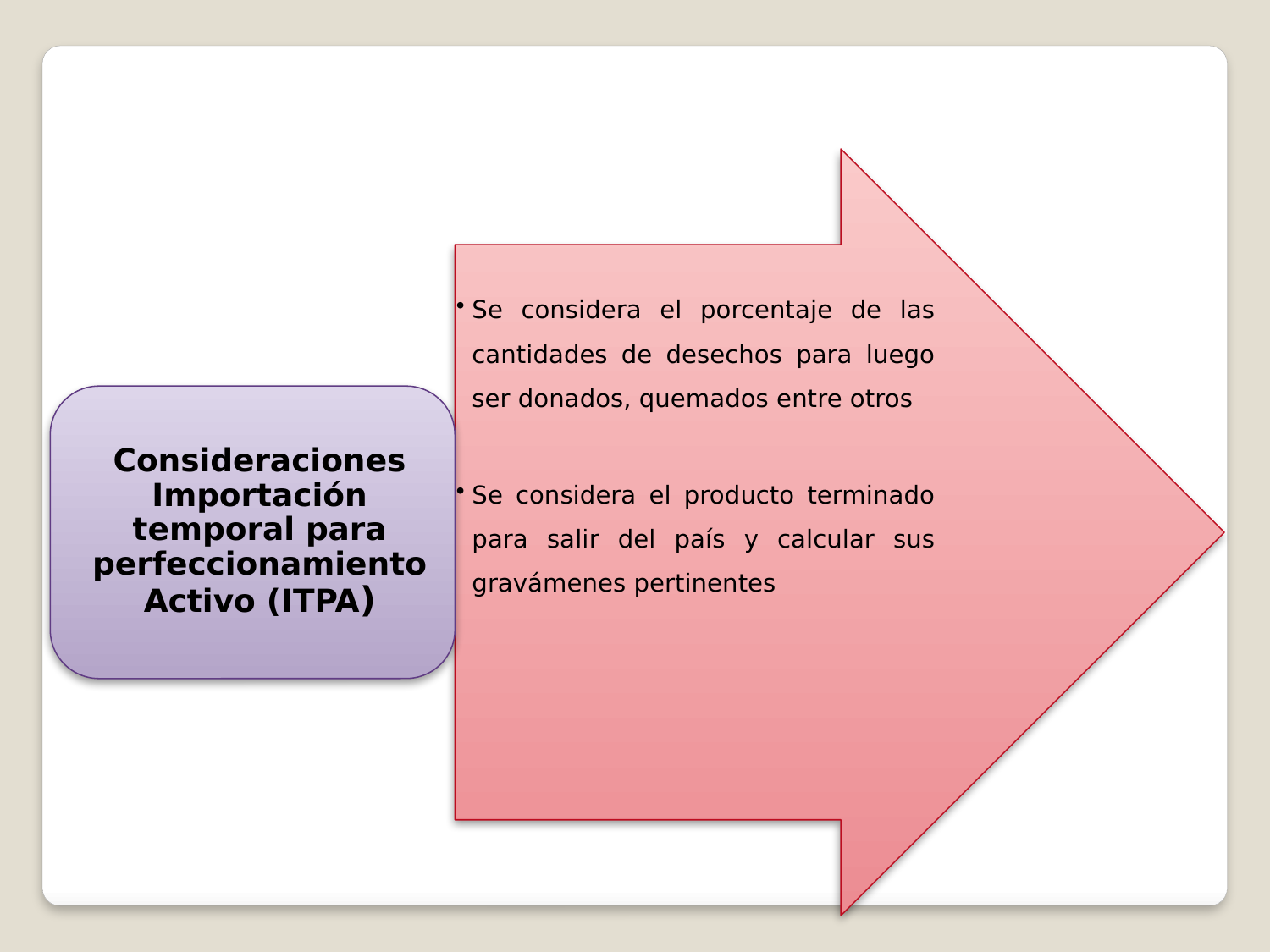

Se considera el porcentaje de las cantidades de desechos para luego ser donados, quemados entre otros

Se considera el producto terminado para salir del país y calcular sus gravámenes pertinentes
Consideraciones Importación temporal para perfeccionamiento Activo (ITPA)